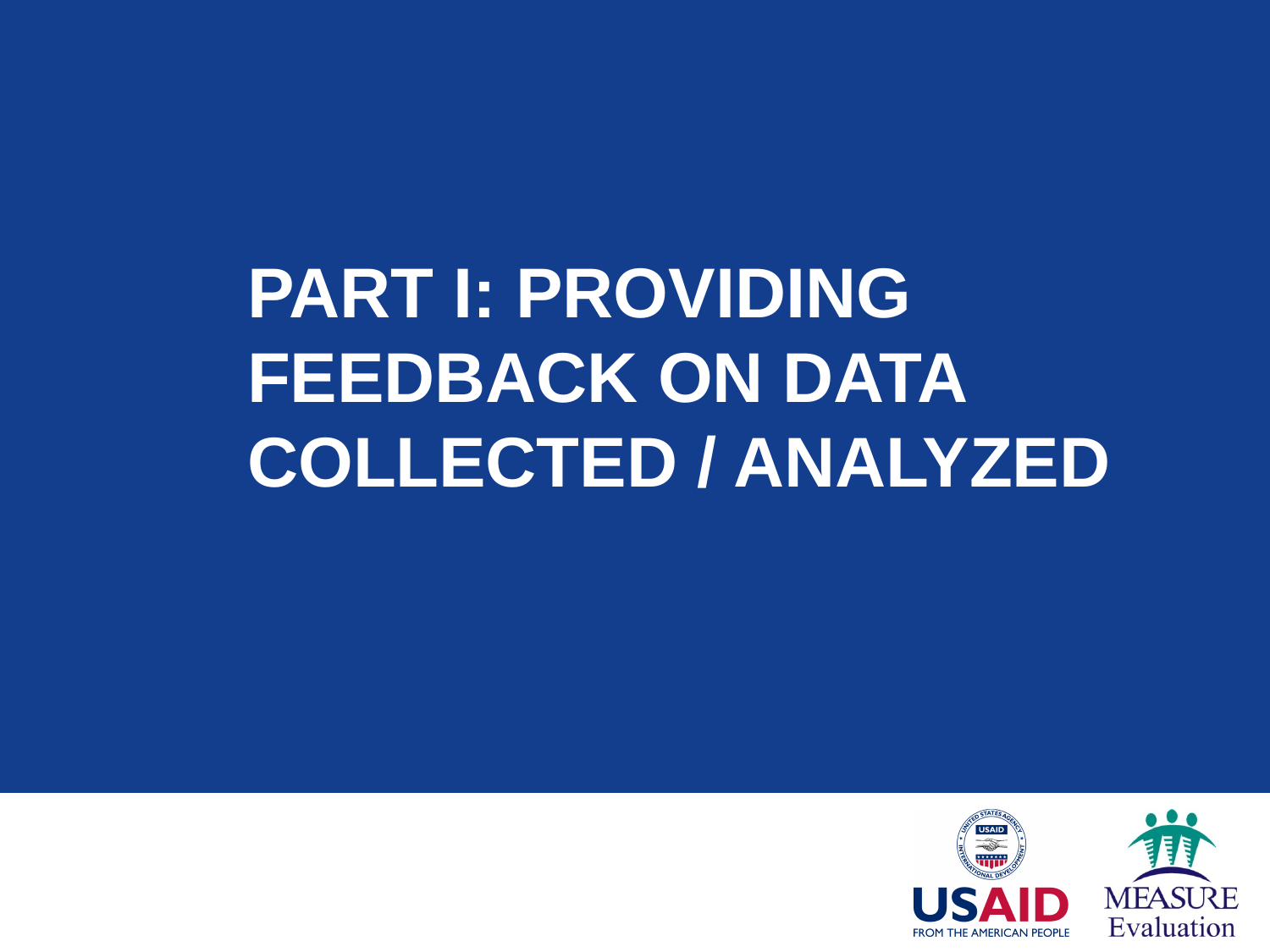

# Part i: Providing feedback on data collected / analyzed